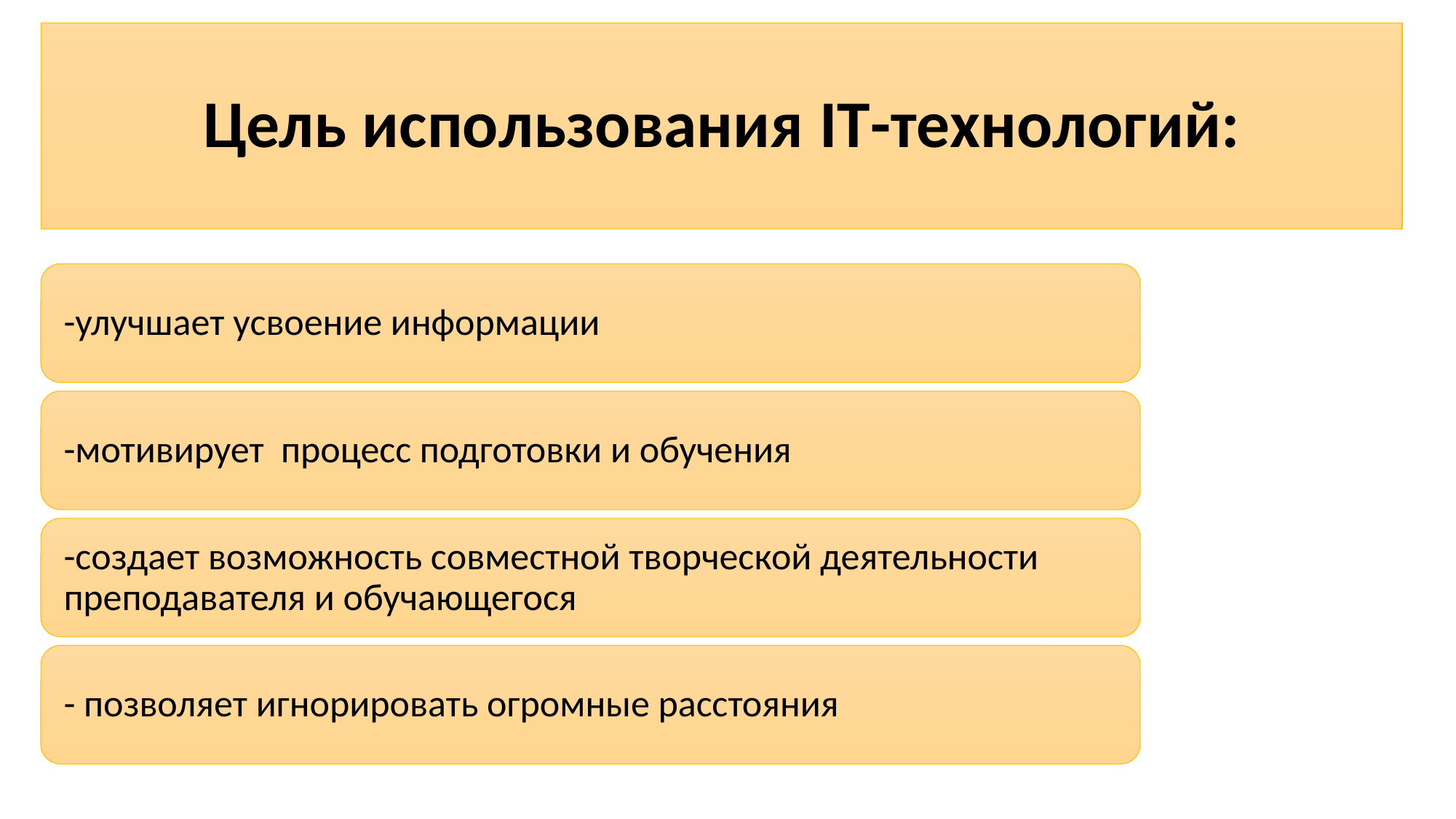

# Цель использования IT-технологий:
-улучшает усвоение информации
-мотивирует  процесс подготовки и обучения
-создает возможность совместной творческой деятельности преподавателя и обучающегося
- позволяет игнорировать огромные расстояния